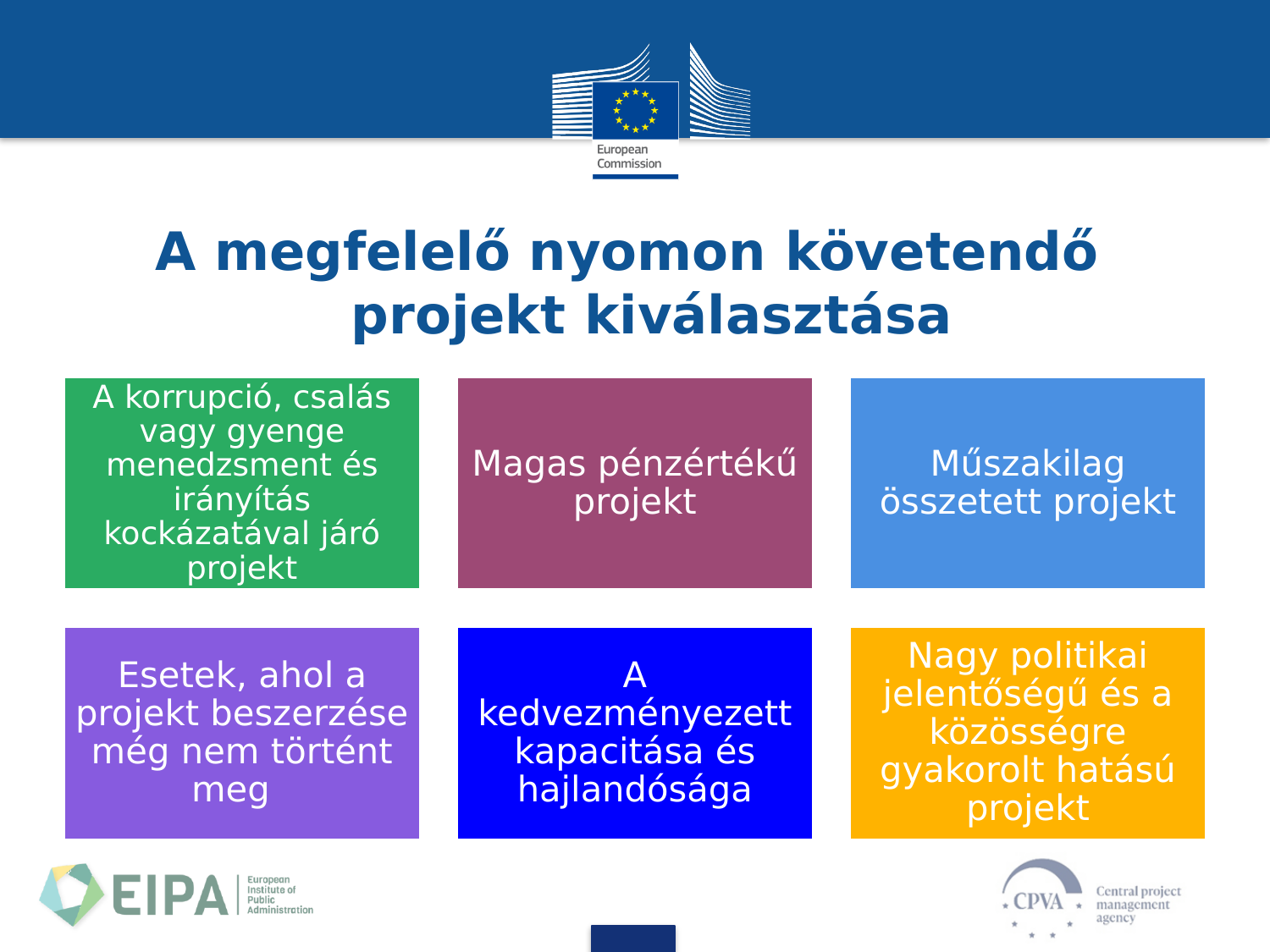

# A megfelelő nyomon követendő projekt kiválasztása
A korrupció, csalás vagy gyenge menedzsment és irányítás kockázatával járó projekt
Magas pénzértékű projekt
Műszakilag összetett projekt
Esetek, ahol a projekt beszerzése még nem történt meg
A kedvezményezett kapacitása és hajlandósága
Nagy politikai jelentőségű és a közösségre gyakorolt hatású projekt